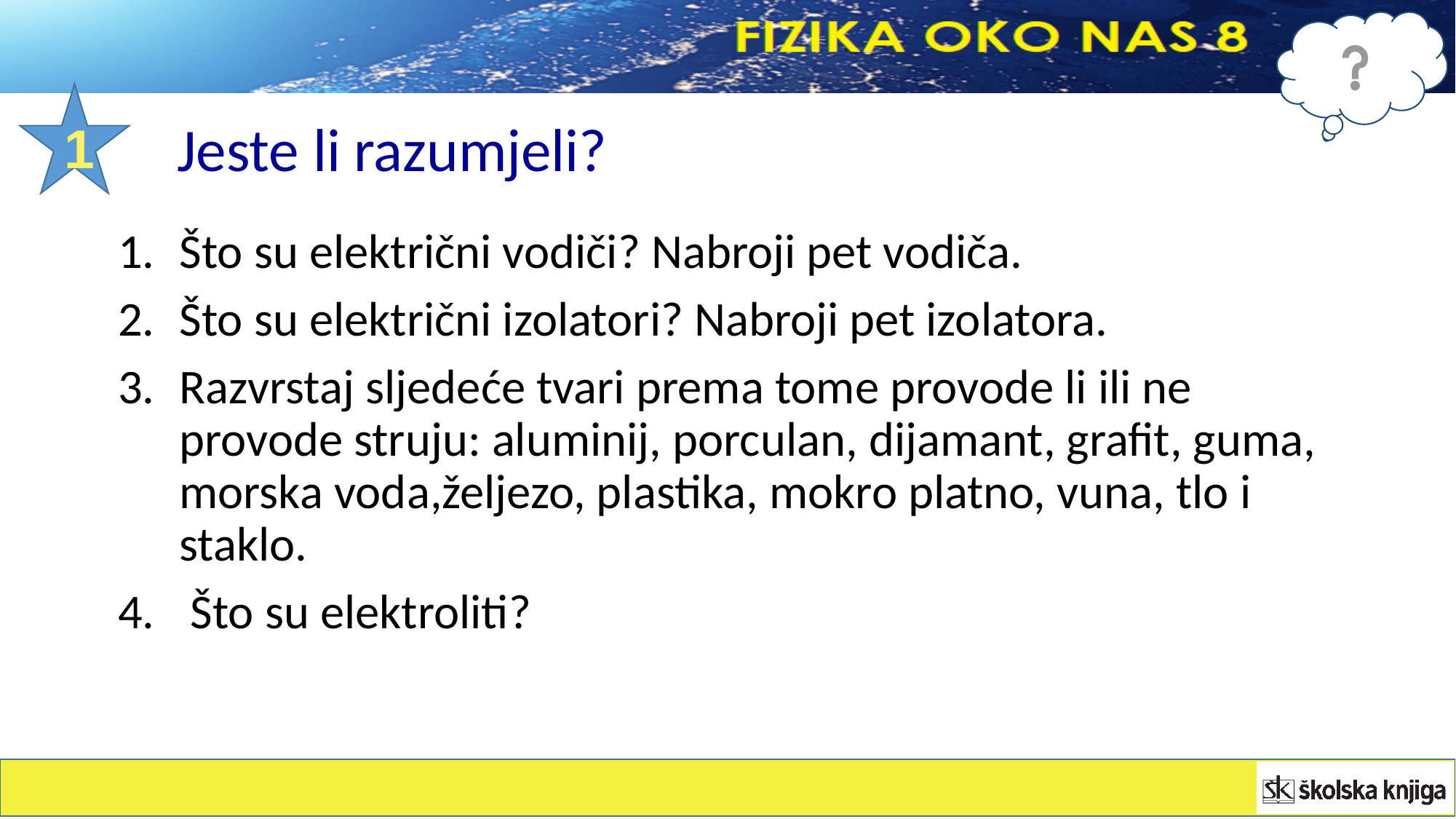

1
Jeste li razumjeli?
Što su električni vodiči? Nabroji pet vodiča.
Što su električni izolatori? Nabroji pet izolatora.
Razvrstaj sljedeće tvari prema tome provode li ili ne provode struju: aluminij, porculan, dijamant, grafit, guma, morska voda,željezo, plastika, mokro platno, vuna, tlo i staklo.
 Što su elektroliti?